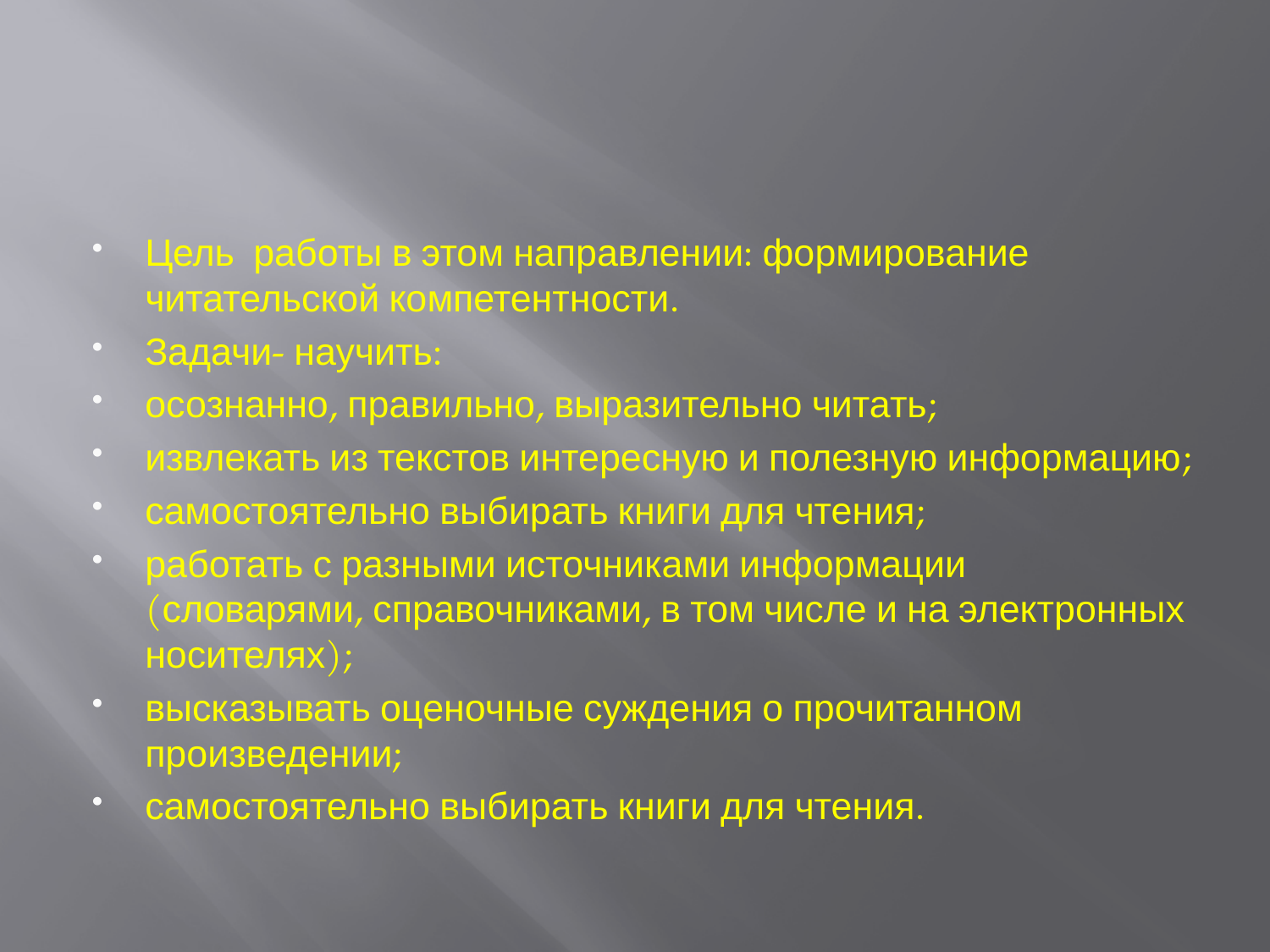

#
Цель  работы в этом направлении: формирование читательской компетентности.
Задачи- научить:
осознанно, правильно, выразительно читать;
извлекать из текстов интересную и полезную информацию;
самостоятельно выбирать книги для чтения;
работать с разными источниками информации (словарями, справочниками, в том числе и на электронных носителях);
высказывать оценочные суждения о прочитанном произведении;
самостоятельно выбирать книги для чтения.